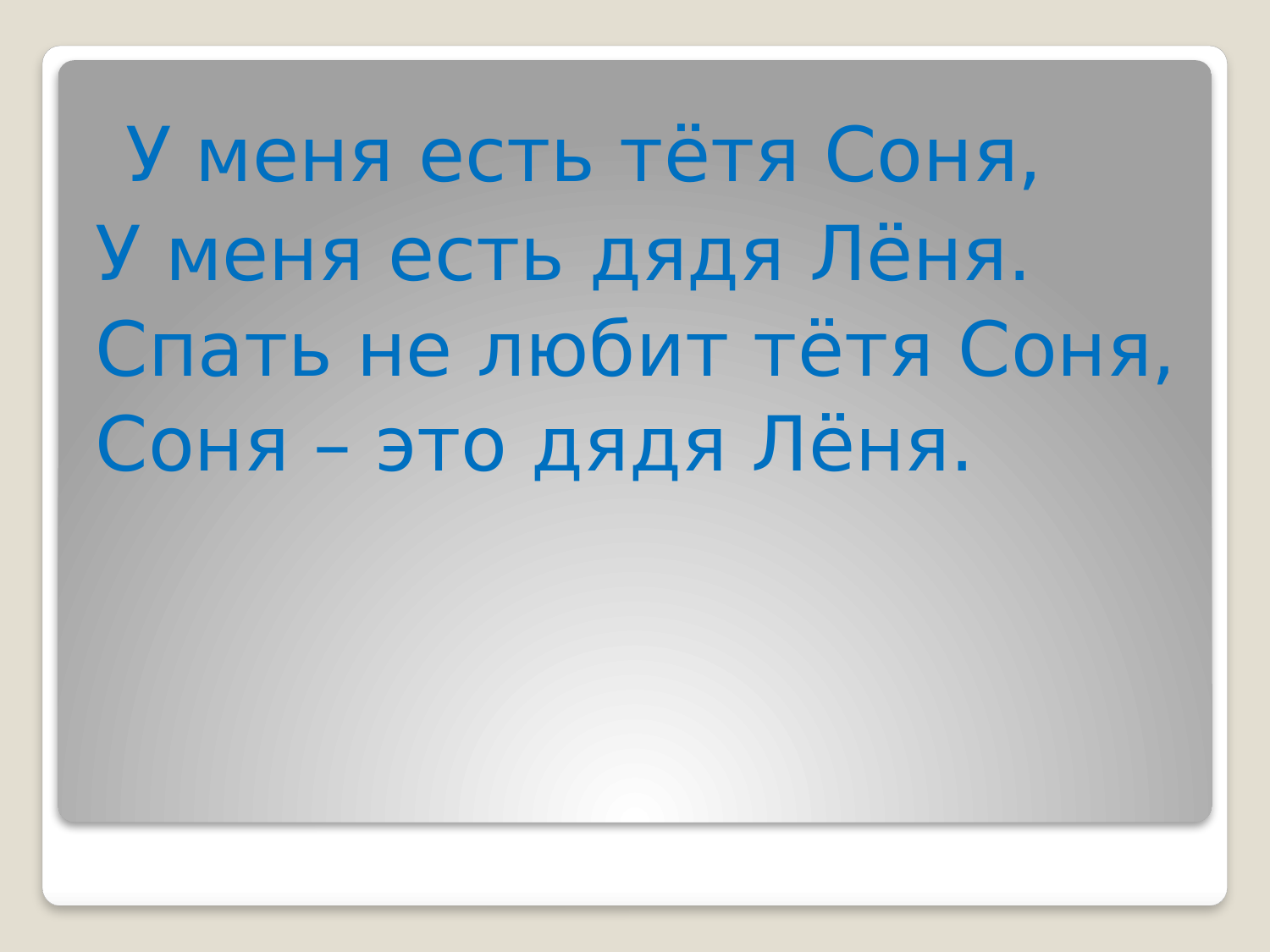

У меня есть тётя Соня,
У меня есть дядя Лёня.
Спать не любит тётя Соня,
Соня – это дядя Лёня.

#